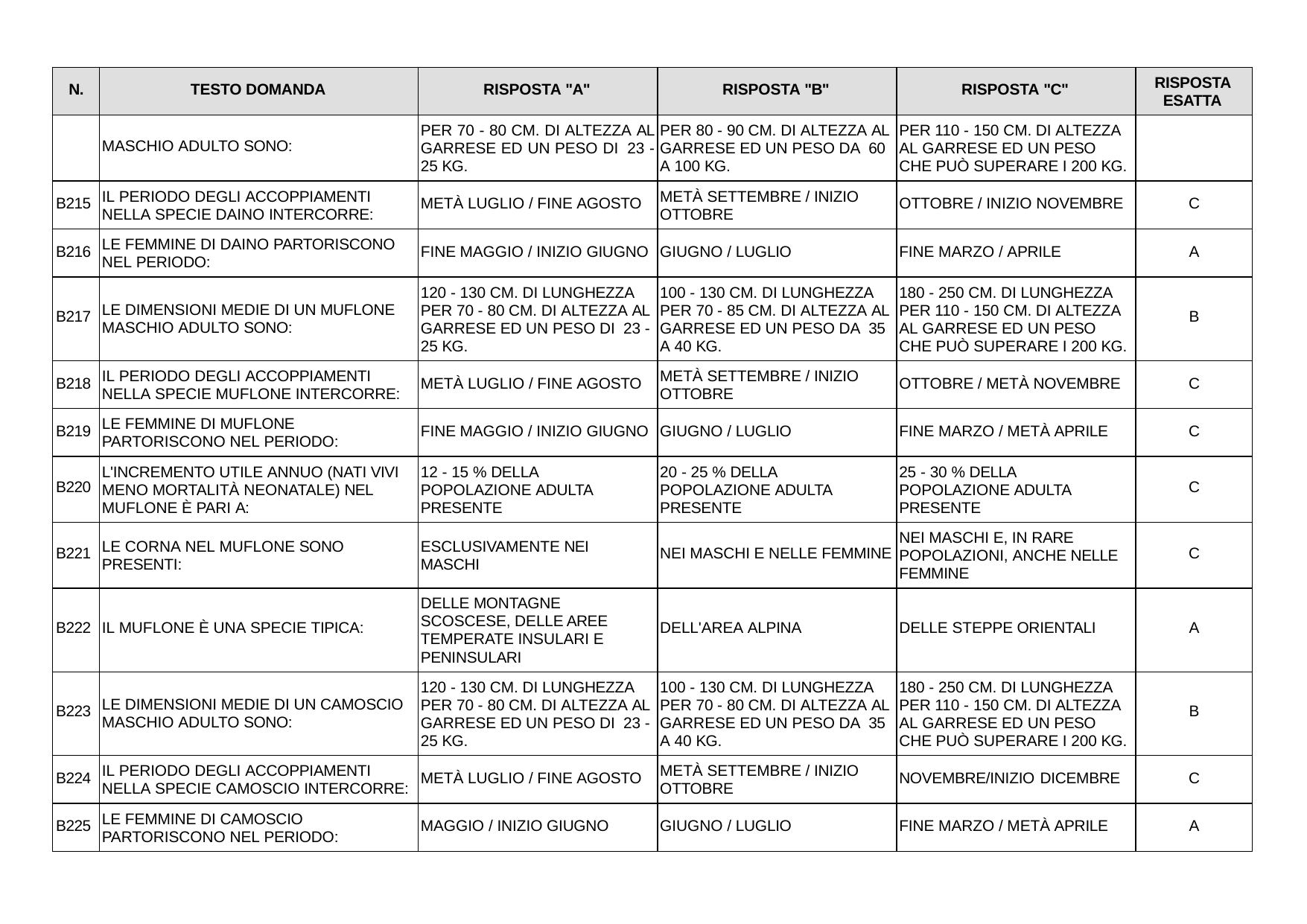

| N. | TESTO DOMANDA | RISPOSTA "A" | RISPOSTA "B" | RISPOSTA "C" | RISPOSTA ESATTA |
| --- | --- | --- | --- | --- | --- |
|  | MASCHIO ADULTO SONO: | PER 70 - 80 CM. DI ALTEZZA AL GARRESE ED UN PESO DI 23 - 25 KG. | PER 80 - 90 CM. DI ALTEZZA AL GARRESE ED UN PESO DA 60 A 100 KG. | PER 110 - 150 CM. DI ALTEZZA AL GARRESE ED UN PESO CHE PUÒ SUPERARE I 200 KG. |  |
| B215 | IL PERIODO DEGLI ACCOPPIAMENTI NELLA SPECIE DAINO INTERCORRE: | METÀ LUGLIO / FINE AGOSTO | METÀ SETTEMBRE / INIZIO OTTOBRE | OTTOBRE / INIZIO NOVEMBRE | C |
| B216 | LE FEMMINE DI DAINO PARTORISCONO NEL PERIODO: | FINE MAGGIO / INIZIO GIUGNO | GIUGNO / LUGLIO | FINE MARZO / APRILE | A |
| B217 | LE DIMENSIONI MEDIE DI UN MUFLONE MASCHIO ADULTO SONO: | 120 - 130 CM. DI LUNGHEZZA PER 70 - 80 CM. DI ALTEZZA AL GARRESE ED UN PESO DI 23 - 25 KG. | 100 - 130 CM. DI LUNGHEZZA PER 70 - 85 CM. DI ALTEZZA AL GARRESE ED UN PESO DA 35 A 40 KG. | 180 - 250 CM. DI LUNGHEZZA PER 110 - 150 CM. DI ALTEZZA AL GARRESE ED UN PESO CHE PUÒ SUPERARE I 200 KG. | B |
| B218 | IL PERIODO DEGLI ACCOPPIAMENTI NELLA SPECIE MUFLONE INTERCORRE: | METÀ LUGLIO / FINE AGOSTO | METÀ SETTEMBRE / INIZIO OTTOBRE | OTTOBRE / METÀ NOVEMBRE | C |
| B219 | LE FEMMINE DI MUFLONE PARTORISCONO NEL PERIODO: | FINE MAGGIO / INIZIO GIUGNO | GIUGNO / LUGLIO | FINE MARZO / METÀ APRILE | C |
| B220 | L'INCREMENTO UTILE ANNUO (NATI VIVI MENO MORTALITÀ NEONATALE) NEL MUFLONE È PARI A: | 12 - 15 % DELLA POPOLAZIONE ADULTA PRESENTE | 20 - 25 % DELLA POPOLAZIONE ADULTA PRESENTE | 25 - 30 % DELLA POPOLAZIONE ADULTA PRESENTE | C |
| B221 | LE CORNA NEL MUFLONE SONO PRESENTI: | ESCLUSIVAMENTE NEI MASCHI | NEI MASCHI E NELLE FEMMINE | NEI MASCHI E, IN RARE POPOLAZIONI, ANCHE NELLE FEMMINE | C |
| B222 | IL MUFLONE È UNA SPECIE TIPICA: | DELLE MONTAGNE SCOSCESE, DELLE AREE TEMPERATE INSULARI E PENINSULARI | DELL'AREA ALPINA | DELLE STEPPE ORIENTALI | A |
| B223 | LE DIMENSIONI MEDIE DI UN CAMOSCIO MASCHIO ADULTO SONO: | 120 - 130 CM. DI LUNGHEZZA PER 70 - 80 CM. DI ALTEZZA AL GARRESE ED UN PESO DI 23 - 25 KG. | 100 - 130 CM. DI LUNGHEZZA PER 70 - 80 CM. DI ALTEZZA AL GARRESE ED UN PESO DA 35 A 40 KG. | 180 - 250 CM. DI LUNGHEZZA PER 110 - 150 CM. DI ALTEZZA AL GARRESE ED UN PESO CHE PUÒ SUPERARE I 200 KG. | B |
| B224 | IL PERIODO DEGLI ACCOPPIAMENTI NELLA SPECIE CAMOSCIO INTERCORRE: | METÀ LUGLIO / FINE AGOSTO | METÀ SETTEMBRE / INIZIO OTTOBRE | NOVEMBRE/INIZIO DICEMBRE | C |
| B225 | LE FEMMINE DI CAMOSCIO PARTORISCONO NEL PERIODO: | MAGGIO / INIZIO GIUGNO | GIUGNO / LUGLIO | FINE MARZO / METÀ APRILE | A |